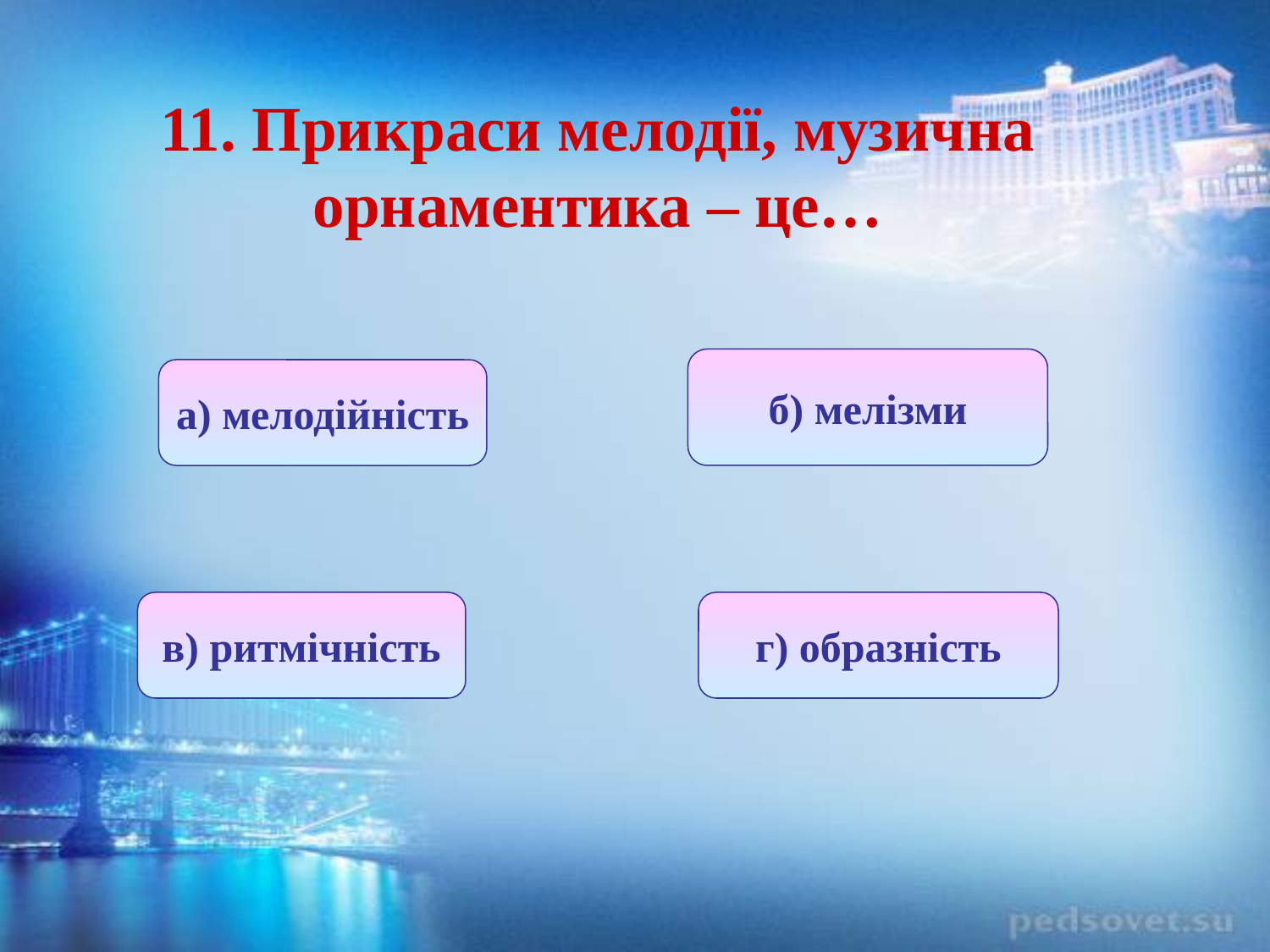

11. Прикраси мелодії, музична орнаментика – це…
б) мелізми
а) мелодійність
в) ритмічність
г) образність